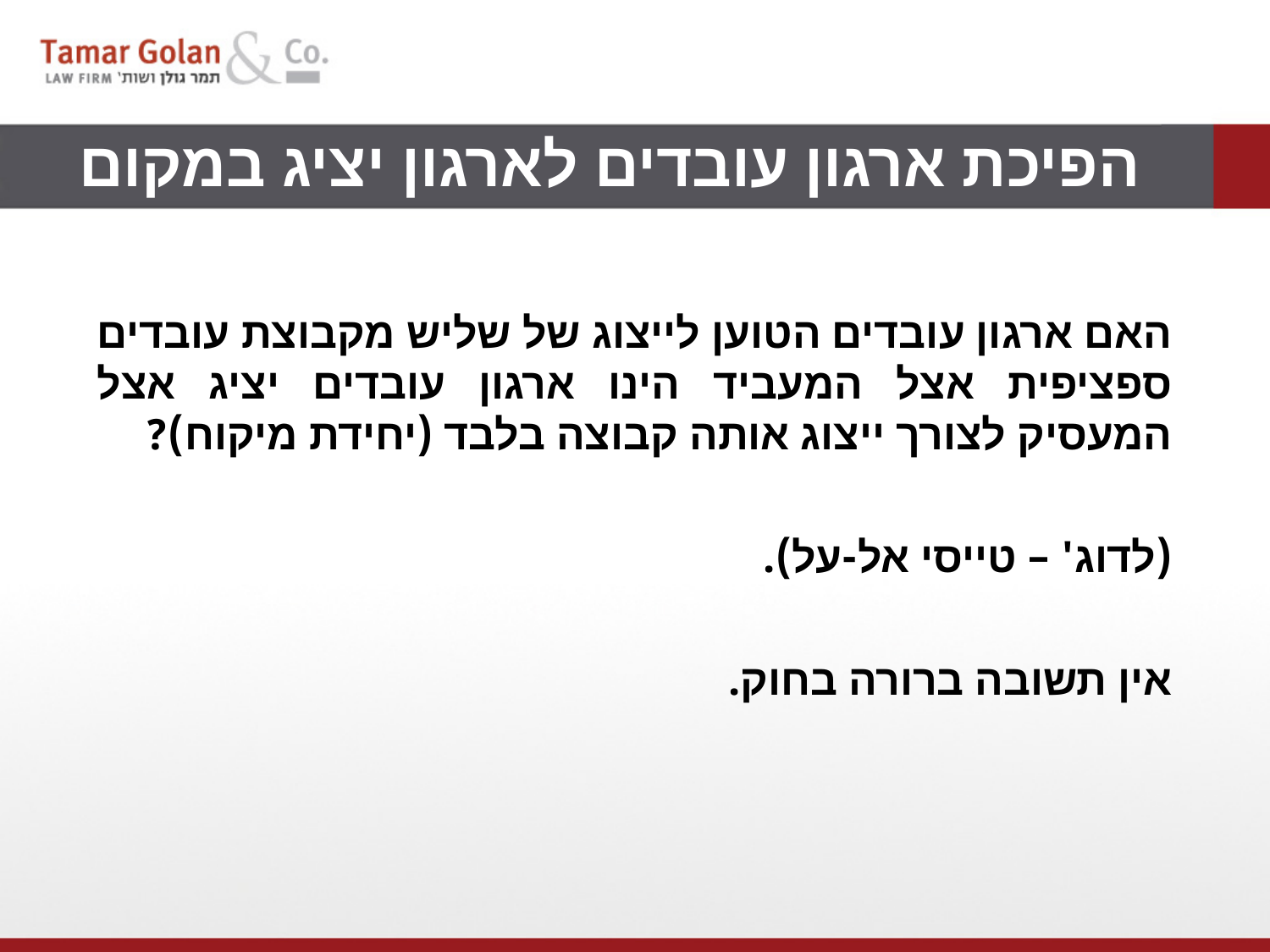

הפיכת ארגון עובדים לארגון יציג במקום העבודה
האם ארגון עובדים הטוען לייצוג של שליש מקבוצת עובדים ספציפית אצל המעביד הינו ארגון עובדים יציג אצל המעסיק לצורך ייצוג אותה קבוצה בלבד (יחידת מיקוח)?

(לדוג' – טייסי אל-על).

אין תשובה ברורה בחוק.